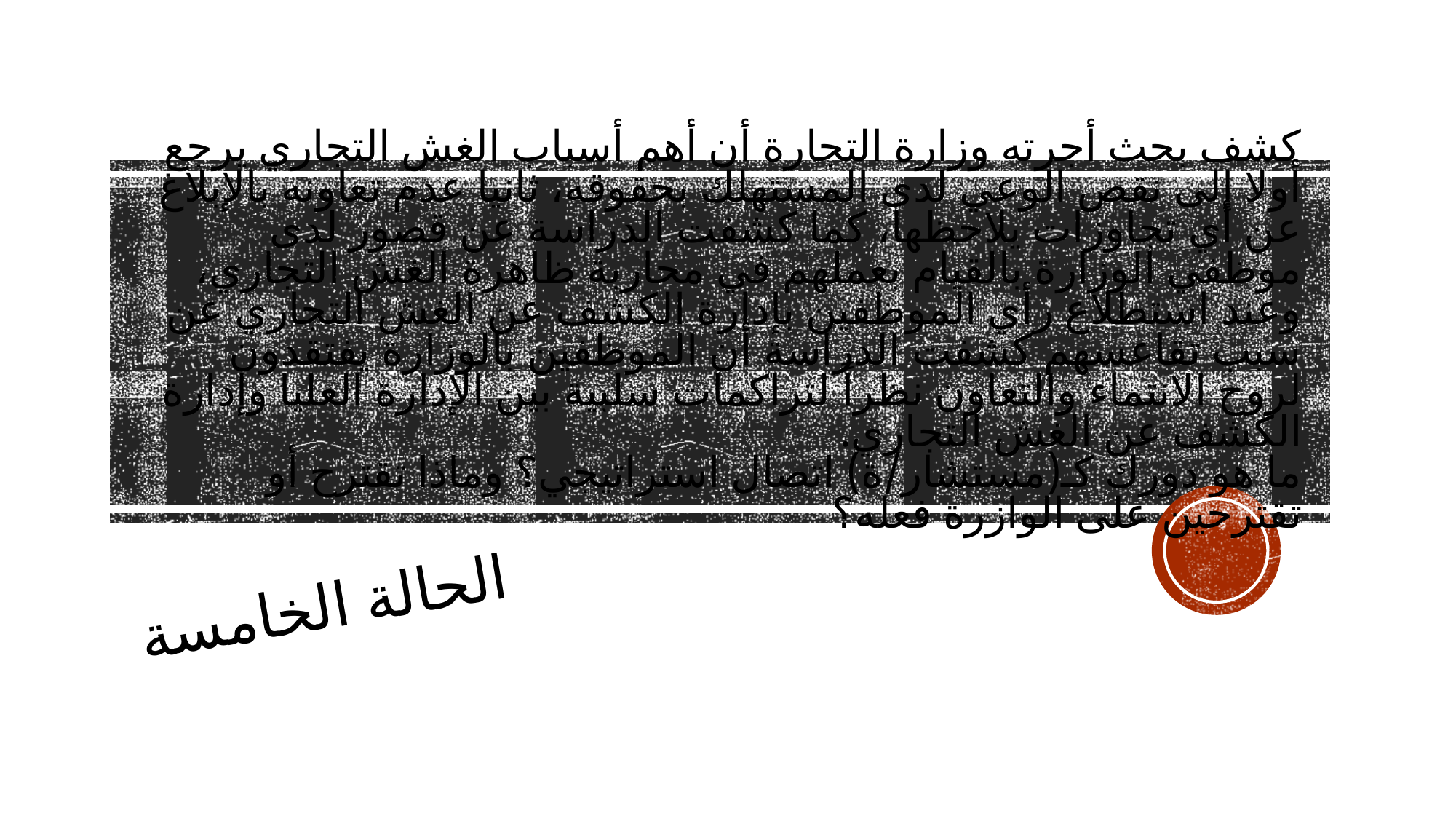

# كشف بحث أجرته وزارة التجارة أن أهم أسباب الغش التجاري يرجع أولا إلى نقص الوعي لدى المستهلك بحقوقه، ثانيا عدم تعاونه بالإبلاغ عن أي تجاوزات يلاحظها، كما كشفت الدراسة عن قصور لدى موظفي الوزارة بالقيام بعملهم في محاربة ظاهرة الغش التجاري، وعند استطلاع رأي الموظفين بإدارة الكشف عن الغش التجاري عن سبب تقاعسهم كشفت الدراسة أن الموظفين بالوزارة يفتقدون لروح الانتماء والتعاون نظراً لتراكمات سلبية بين الإدارة العليا وإدارة الكشف عن الغش التجاري. ما هو دورك كـ(مستشار/ة) اتصال استراتيجي؟ وماذا تقترح أو تقترحين على الوازرة فعله؟
الحالة الخامسة